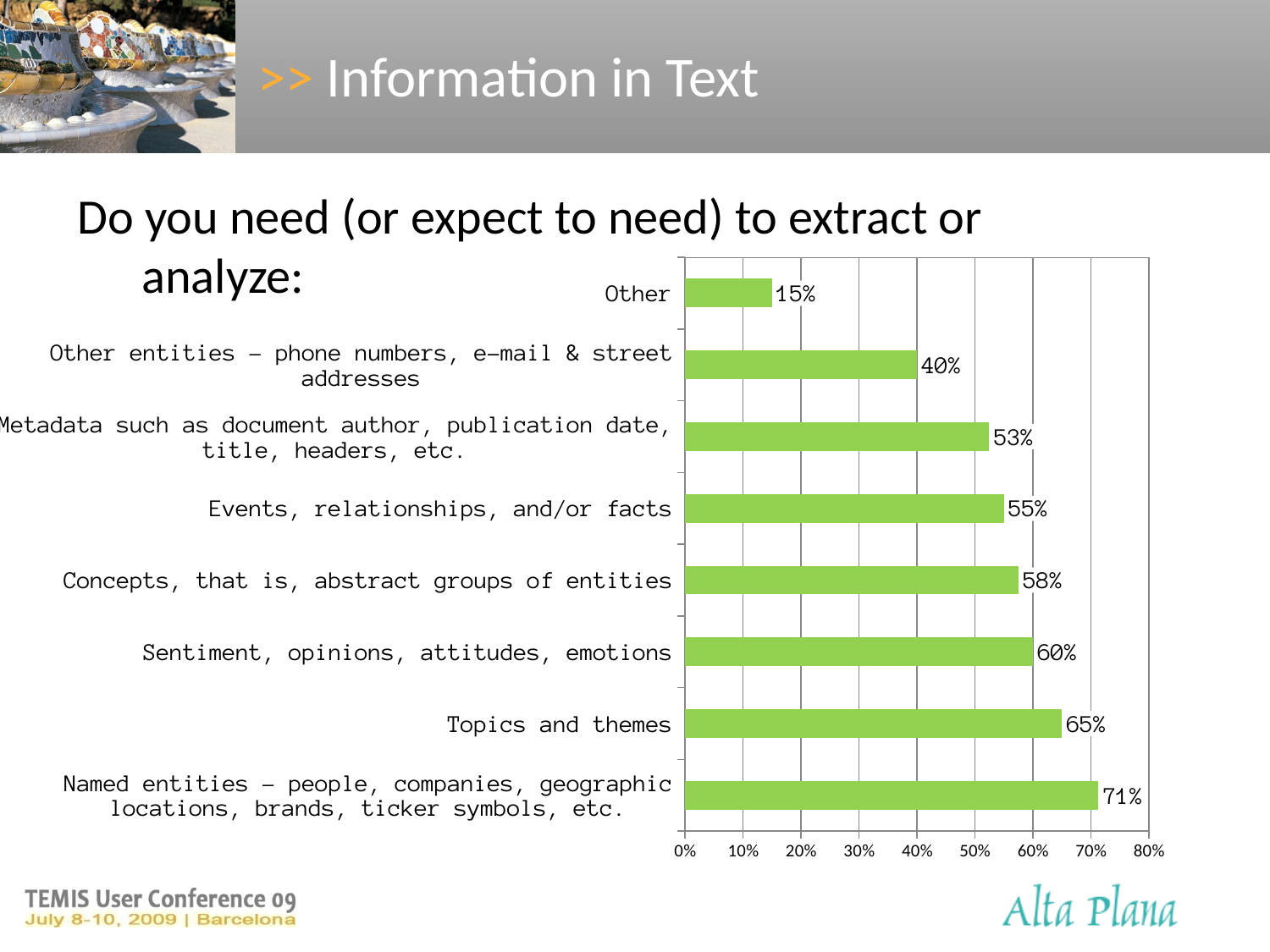

# >> Information in Text
Do you need (or expect to need) to extract or analyze:

### Chart

| Category | Percentage |
|---|---|
| Named entities – people, companies, geographic locations, brands, ticker symbols, etc. | 0.7130000000000016 |
| Topics and themes | 0.6500000000000061 |
| Sentiment, opinions, attitudes, emotions | 0.6000000000000016 |
| Concepts, that is, abstract groups of entities | 0.5750000000000016 |
| Events, relationships, and/or facts | 0.55 |
| Metadata such as document author, publication date, title, headers, etc. | 0.525 |
| Other entities – phone numbers, e-mail & street addresses | 0.4 |
| Other | 0.15000000000000024 |